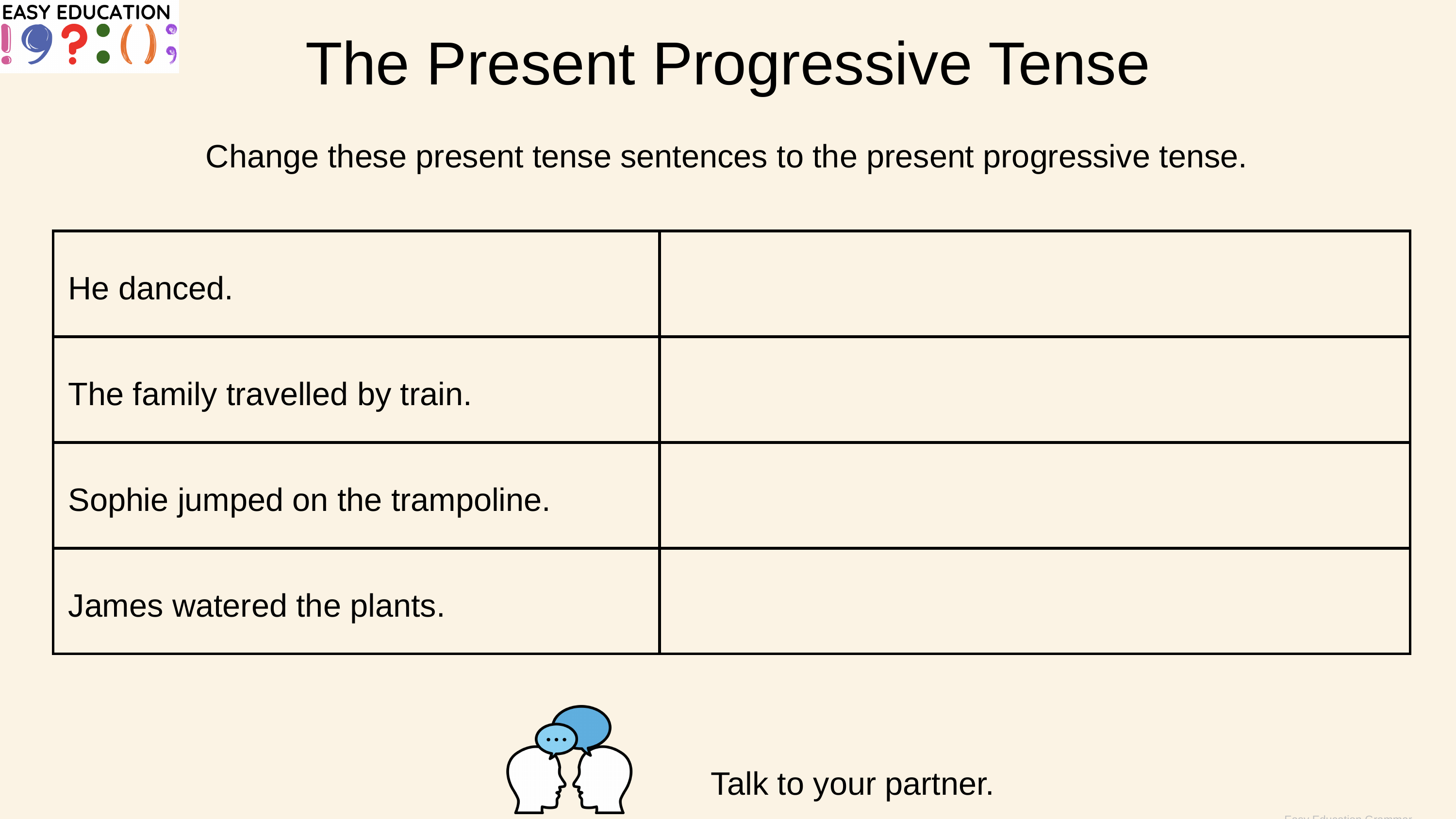

The Present Progressive Tense
Change these present tense sentences to the present progressive tense.
| He danced. |  |
| --- | --- |
| The family travelled by train. |  |
| Sophie jumped on the trampoline. |  |
| James watered the plants. |  |

Talk to your partner.